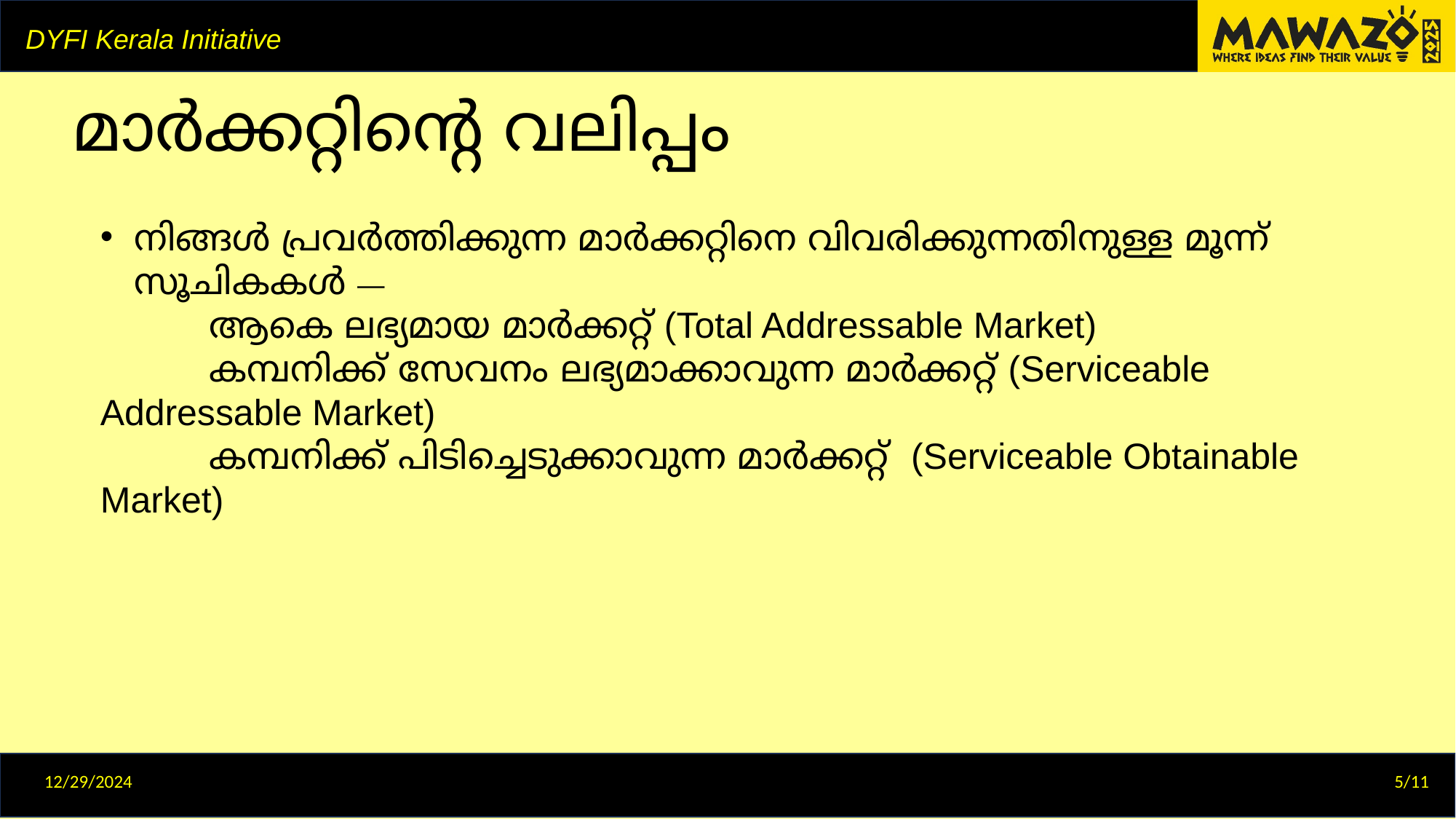

# മാർക്കറ്റിന്റെ വലിപ്പം
നിങ്ങൾ പ്രവർത്തിക്കുന്ന മാർക്കറ്റിനെ വിവരിക്കുന്നതിനുള്ള മൂന്ന് സൂചികകൾ —
	ആകെ ലഭ്യമായ മാർക്കറ്റ് (Total Addressable Market)
	കമ്പനിക്ക് സേവനം ലഭ്യമാക്കാവുന്ന മാർക്കറ്റ് (Serviceable Addressable Market)
	കമ്പനിക്ക് പിടിച്ചെടുക്കാവുന്ന മാർക്കറ്റ്  (Serviceable Obtainable Market)
12/29/2024
5/11